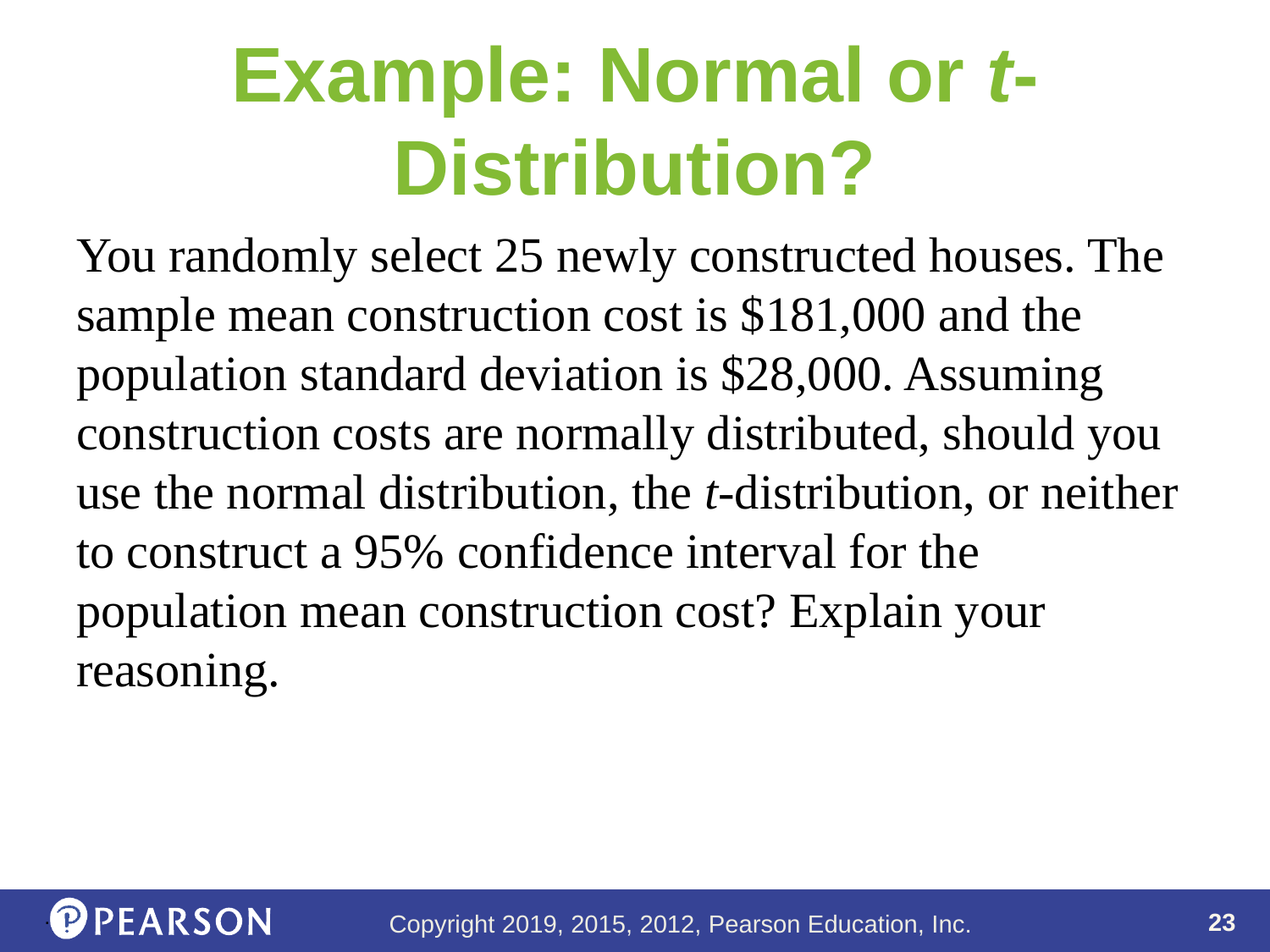

# Example: Normal or t-Distribution?
You randomly select 25 newly constructed houses. The sample mean construction cost is $181,000 and the population standard deviation is $28,000. Assuming construction costs are normally distributed, should you use the normal distribution, the t-distribution, or neither to construct a 95% confidence interval for the population mean construction cost? Explain your reasoning.

.